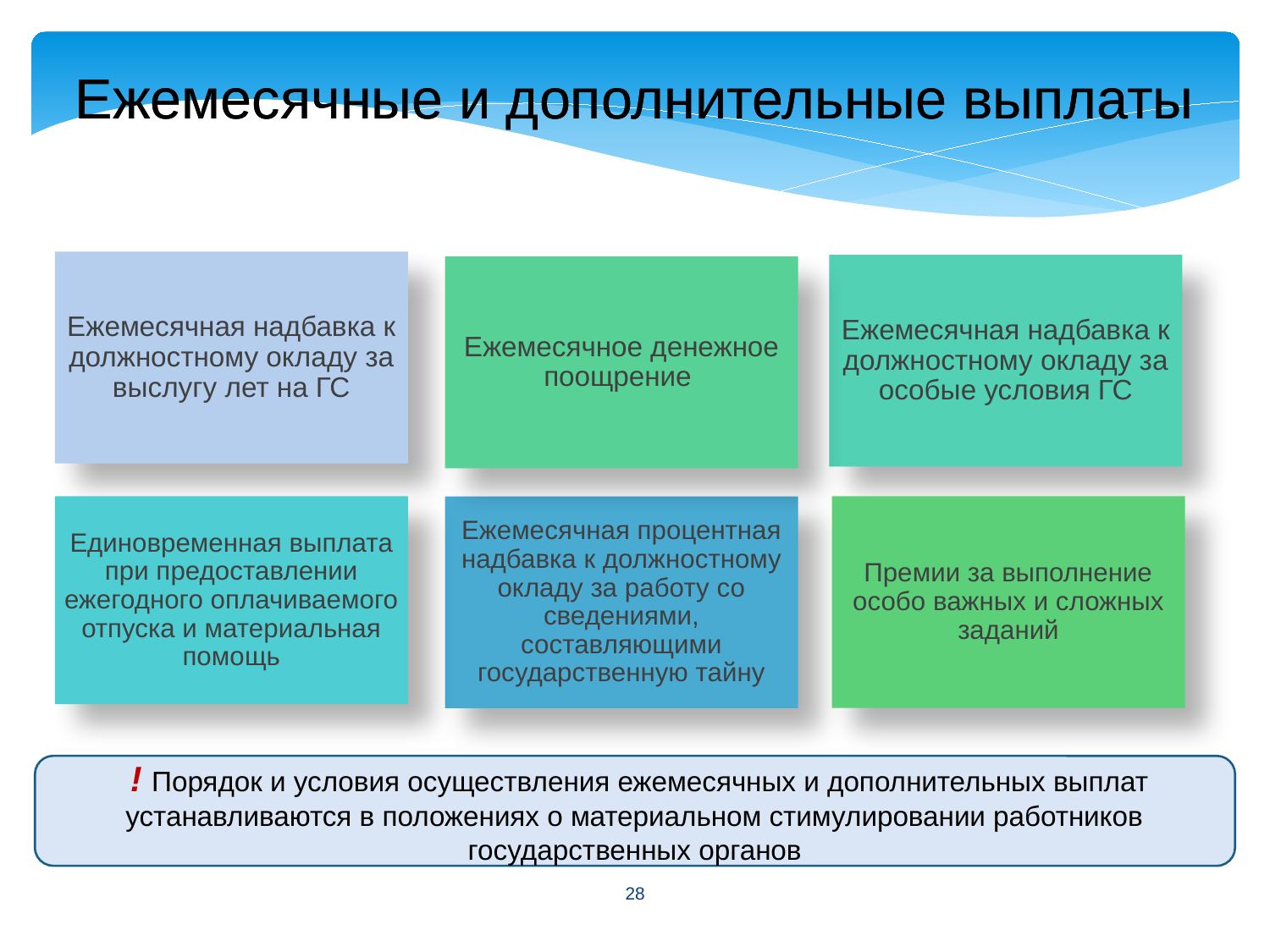

Ежемесячные и дополнительные выплаты
Ежемесячные и дополнительные выплаты
Ежемесячная надбавка к должностному окладу за выслугу лет на ГС
Ежемесячная процентная надбавка к должностному окладу за работу со сведениями, составляющими государственную тайну
Единовременная выплата при предоставлении ежегодного оплачиваемого отпуска и материальная помощь
Ежемесячная надбавка к должностному окладу за особые условия ГС
Ежемесячное денежное поощрение
Премии за выполнение особо важных и сложных заданий
 ! Порядок и условия осуществления ежемесячных и дополнительных выплат устанавливаются в положениях о материальном стимулировании работников государственных органов
28